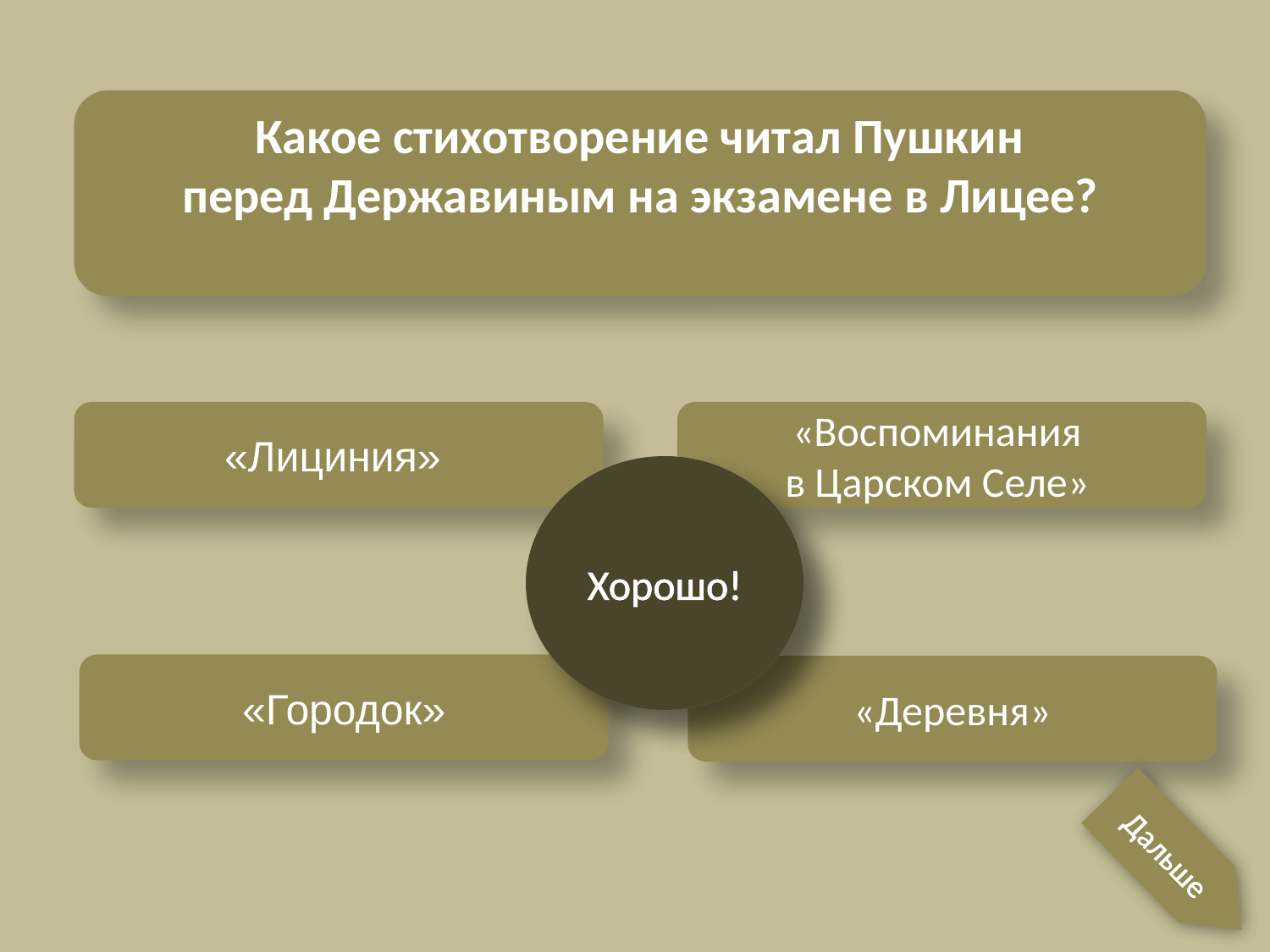

Какое стихотворение читал Пушкин
перед Державиным на экзамене в Лицее?

«Лициния»
«Воспоминания
в Царском Селе»
Подумай ещё!
Хорошо!
«Городок»
«Деревня»
Дальше